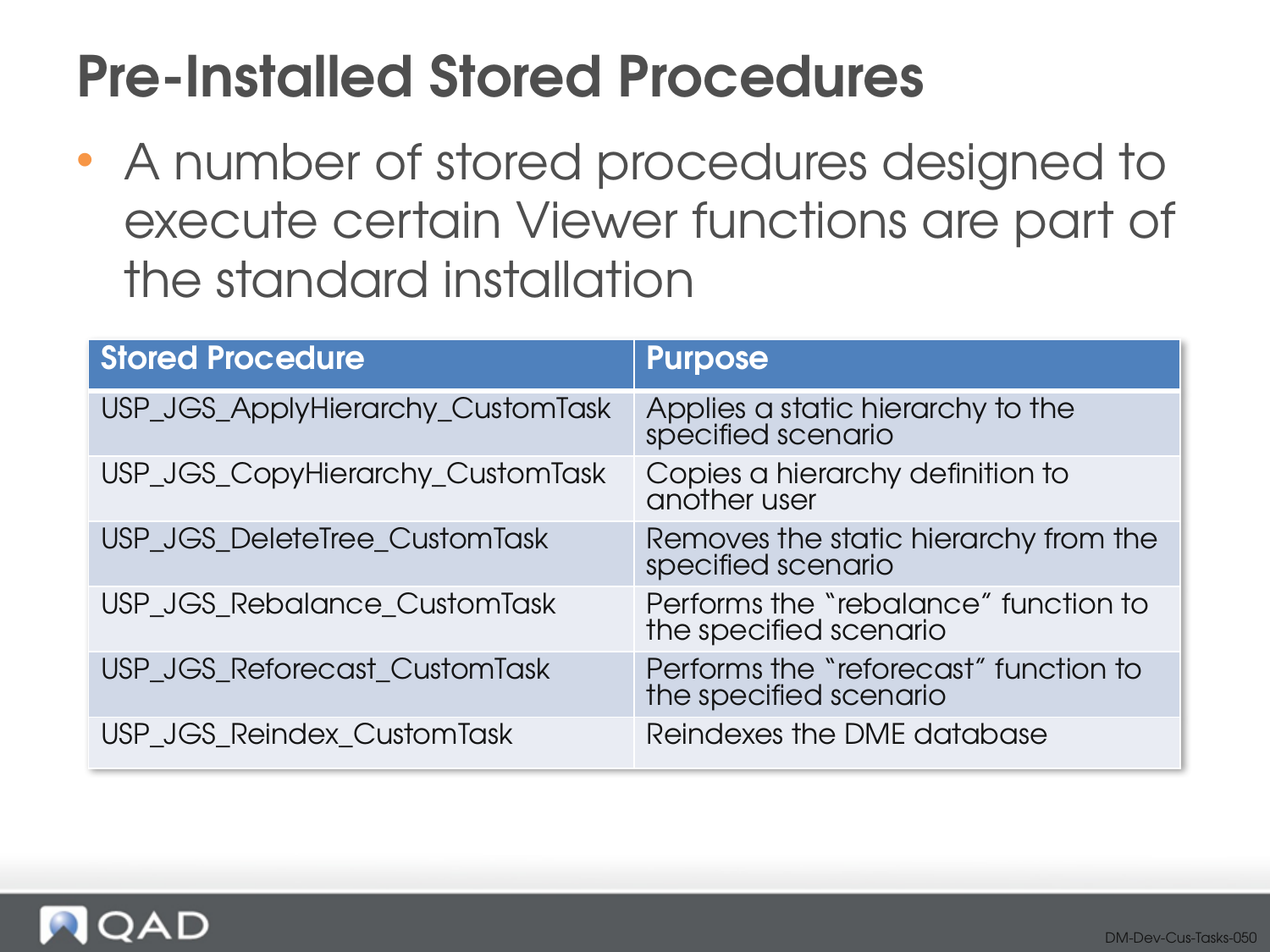

# Pre-Installed Stored Procedures
A number of stored procedures designed to execute certain Viewer functions are part of the standard installation
| Stored Procedure | Purpose |
| --- | --- |
| USP\_JGS\_ApplyHierarchy\_CustomTask | Applies a static hierarchy to the specified scenario |
| USP\_JGS\_CopyHierarchy\_CustomTask | Copies a hierarchy definition to another user |
| USP\_JGS\_DeleteTree\_CustomTask | Removes the static hierarchy from the specified scenario |
| USP\_JGS\_Rebalance\_CustomTask | Performs the “rebalance” function to the specified scenario |
| USP\_JGS\_Reforecast\_CustomTask | Performs the “reforecast” function to the specified scenario |
| USP\_JGS\_Reindex\_CustomTask | Reindexes the DME database |
DM-Dev-Cus-Tasks-050